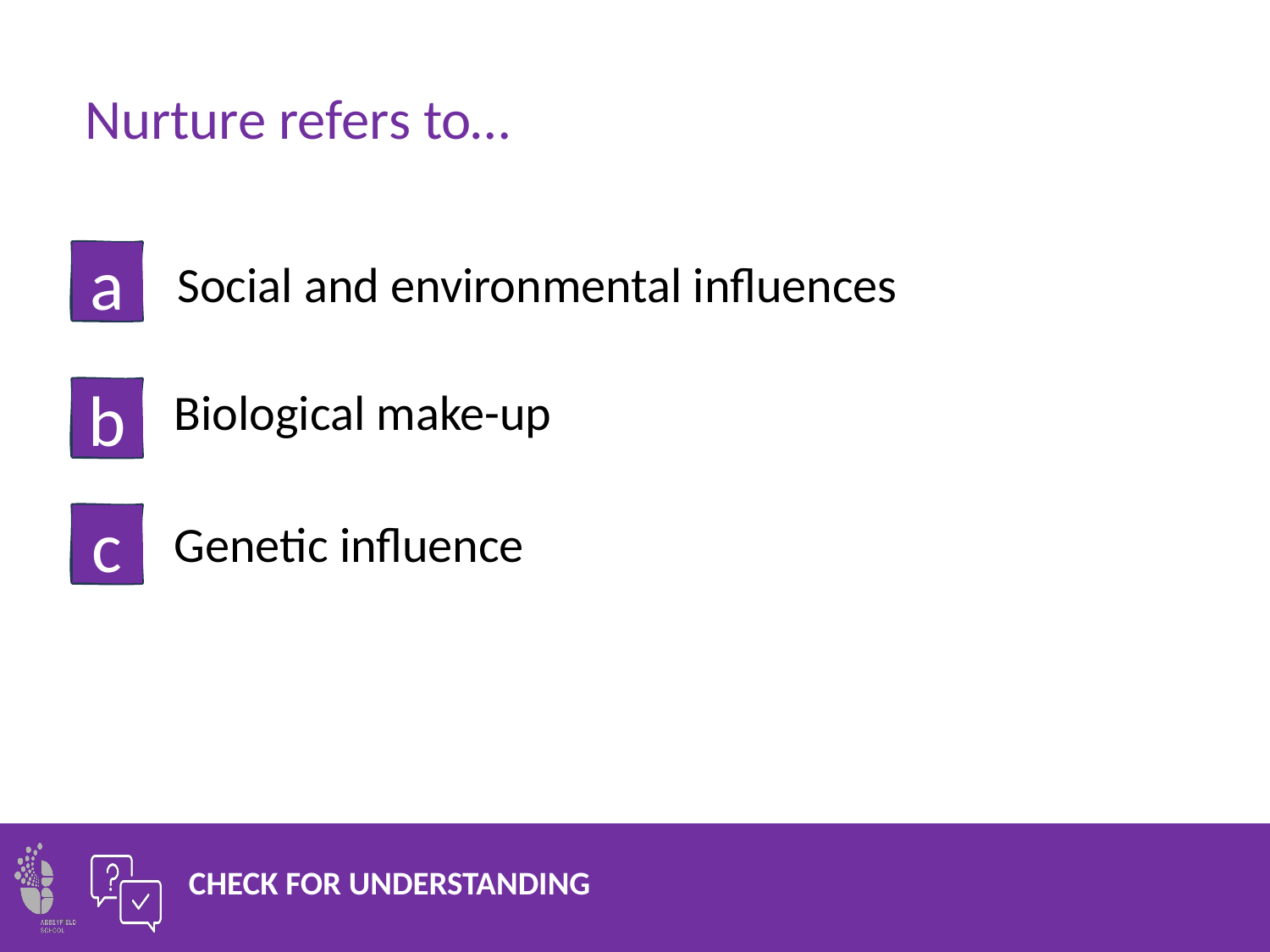

Nurture refers to…
a
Social and environmental influences
Biological make-up
b
Genetic influence
c